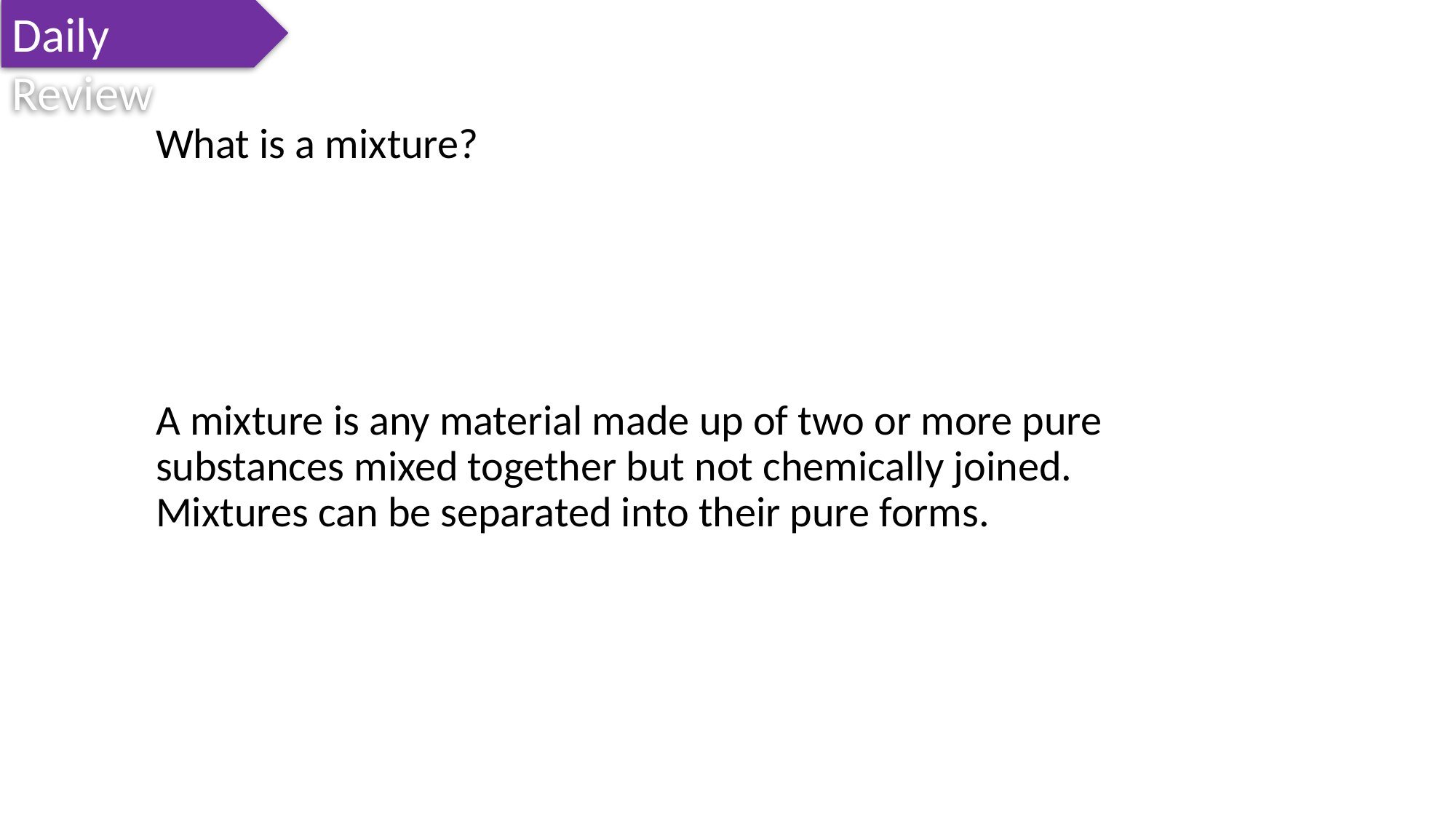

Daily Review
What is a mixture?
A mixture is any material made up of two or more pure substances mixed together but not chemically joined. Mixtures can be separated into their pure forms.